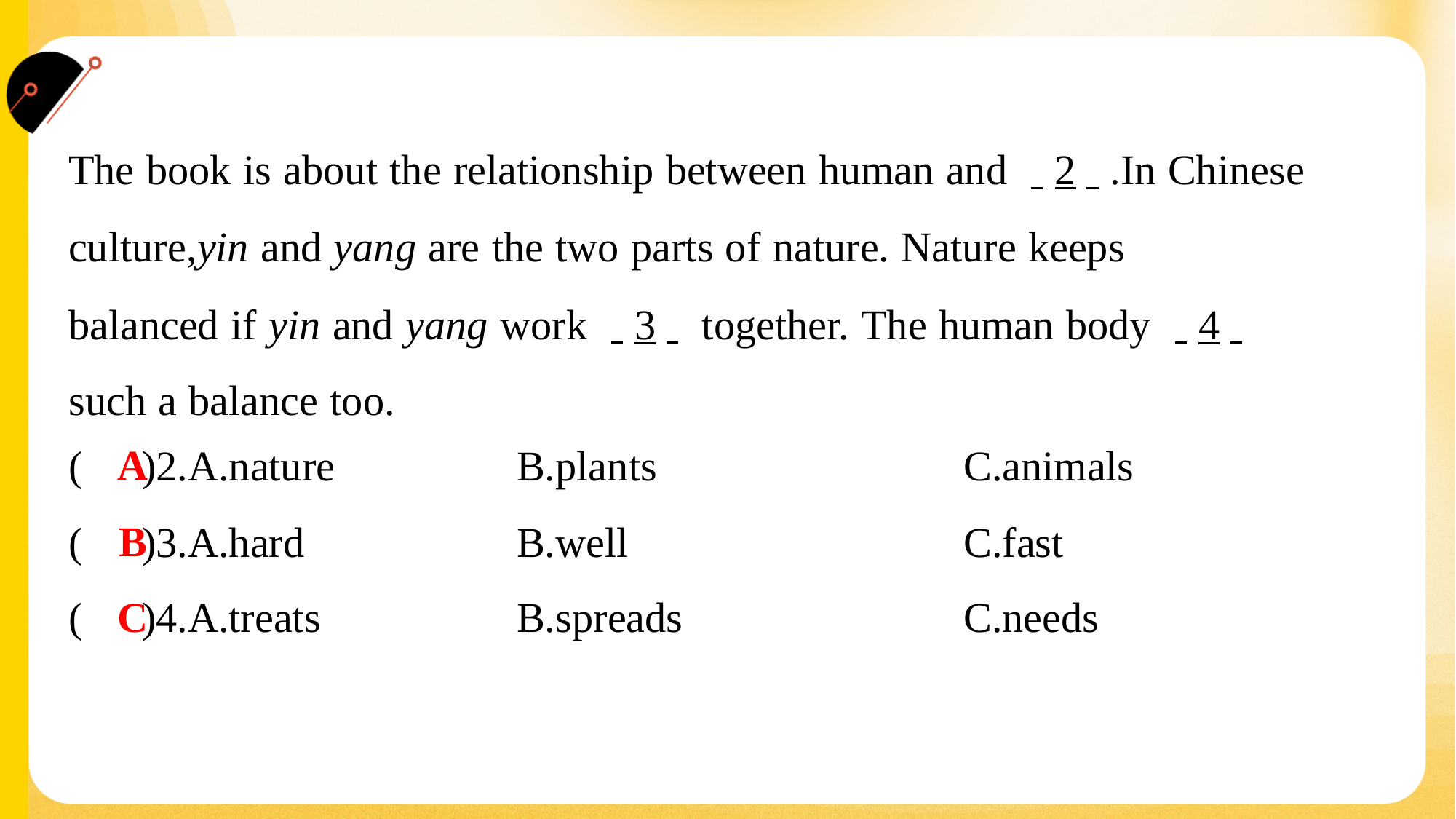

The book is about the relationship between human and . .2. ..In Chinese
culture,yin and yang are the two parts of nature. Nature keeps
balanced if yin and yang work . .3. . together. The human body . .4. .
such a balance too.#1
A
(     )2.A.nature	B.plants	C.animals
B
(     )3.A.hard	B.well	C.fast
C
(     )4.A.treats	B.spreads	C.needs